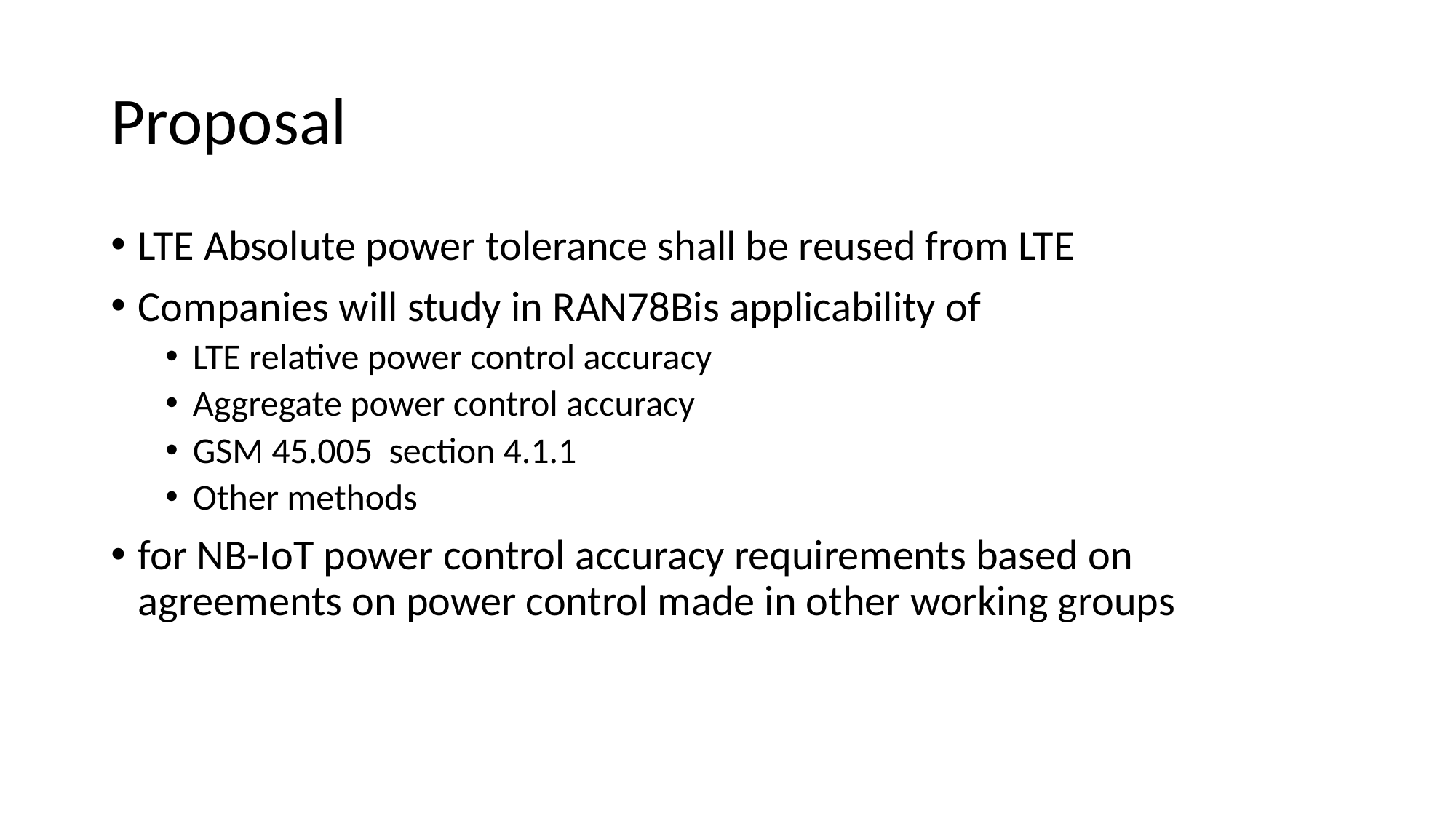

# Proposal
LTE Absolute power tolerance shall be reused from LTE
Companies will study in RAN78Bis applicability of
LTE relative power control accuracy
Aggregate power control accuracy
GSM 45.005  section 4.1.1
Other methods
for NB-IoT power control accuracy requirements based on agreements on power control made in other working groups